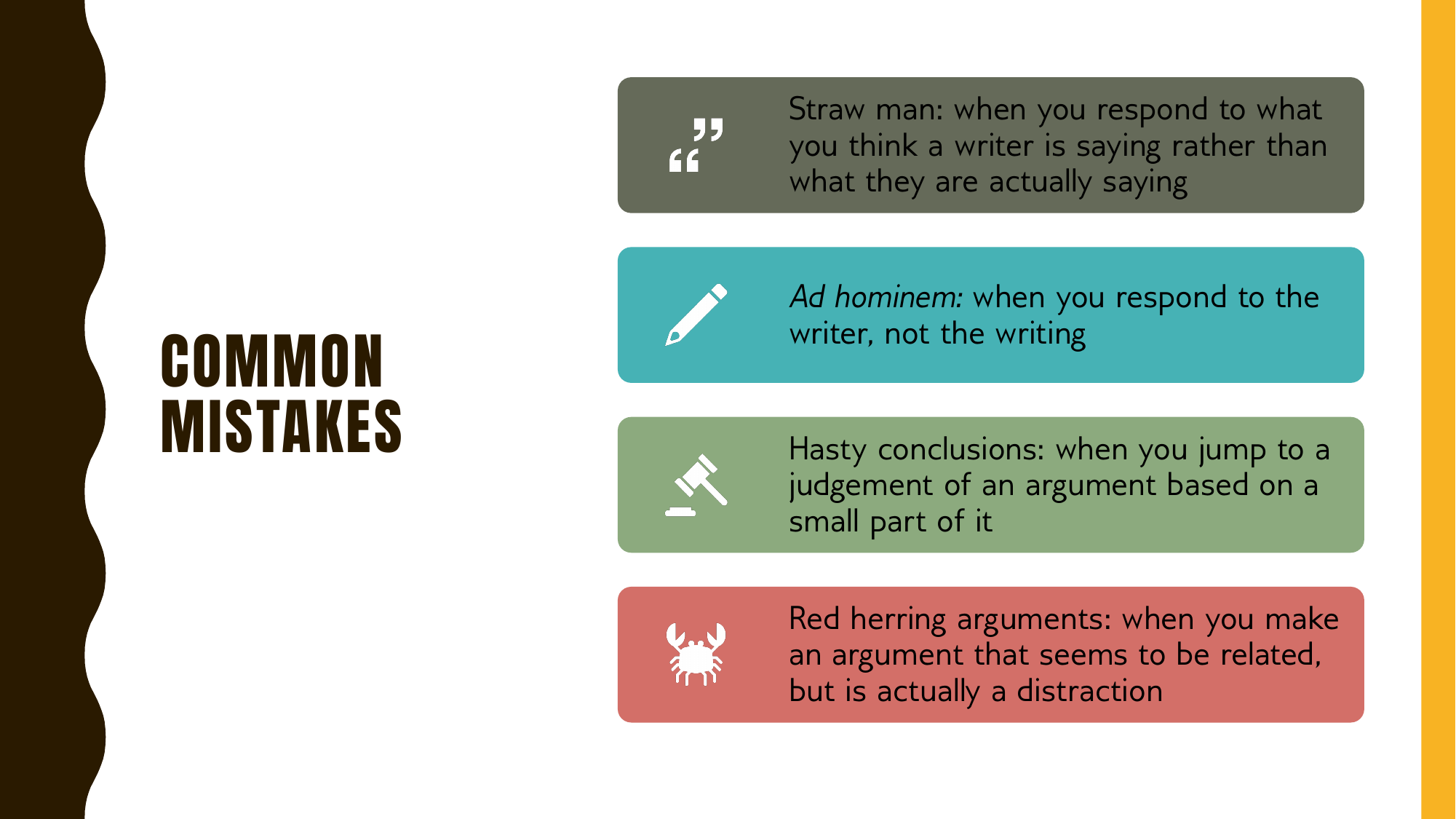

# Common mistakes
Straw man: when you respond to what you think a writer is saying rather than what they are actually saying
Ad hominem: when you respond to the writer, not the writing
Hasty conclusions: when you jump to a judgement of an argument based on a small part of it
Red herring arguments: when you make an argument that seems to be related, but is actually a distraction